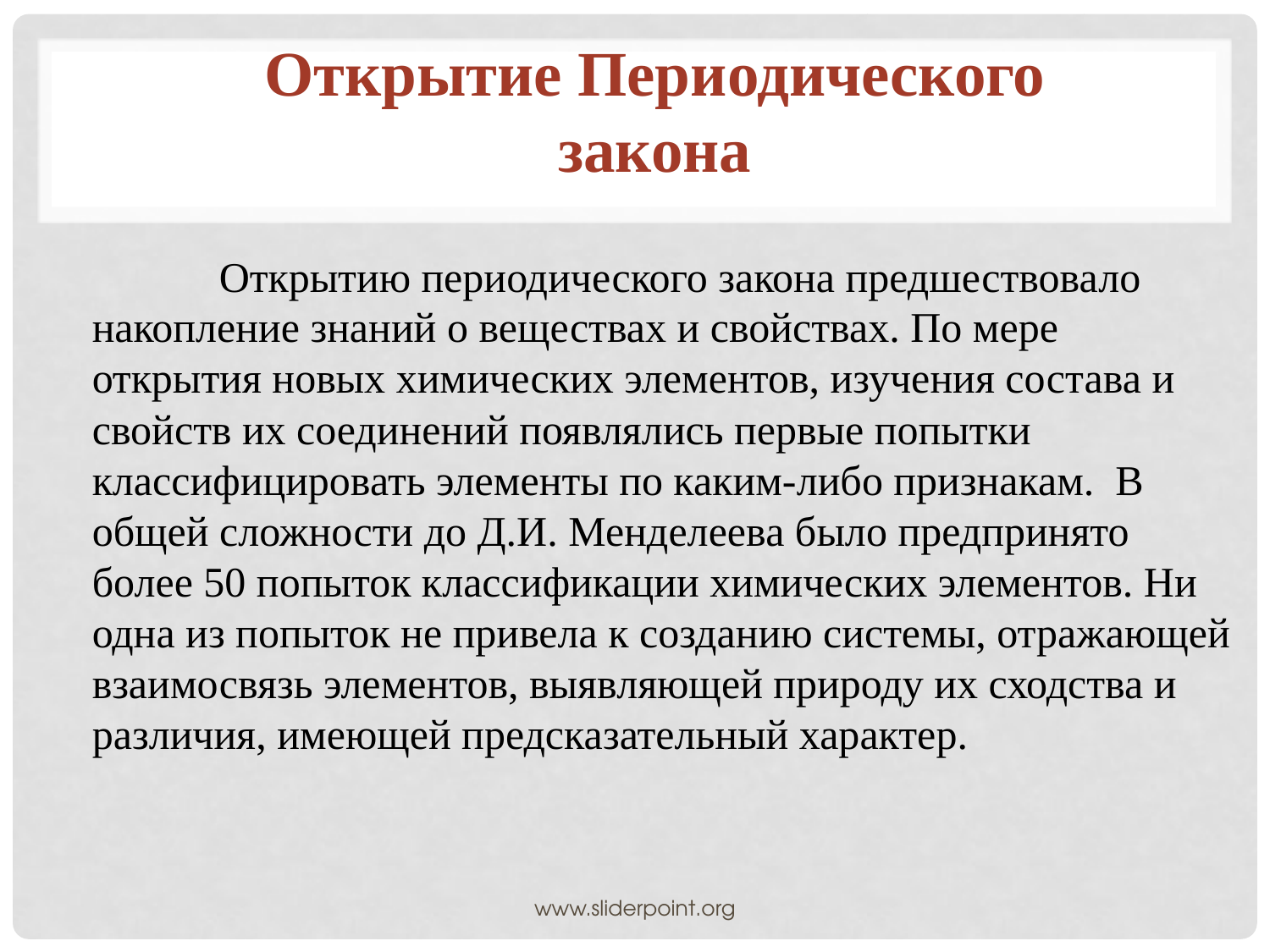

Открытие Периодического закона
#
	Открытию периодического закона предшествовало накопление знаний о веществах и свойствах. По мере открытия новых химических элементов, изучения состава и свойств их соединений появлялись первые попытки классифицировать элементы по каким-либо признакам.  В общей сложности до Д.И. Менделеева было предпринято более 50 попыток классификации химических элементов. Ни одна из попыток не привела к созданию системы, отражающей взаимосвязь элементов, выявляющей природу их сходства и различия, имеющей предсказательный характер.
www.sliderpoint.org